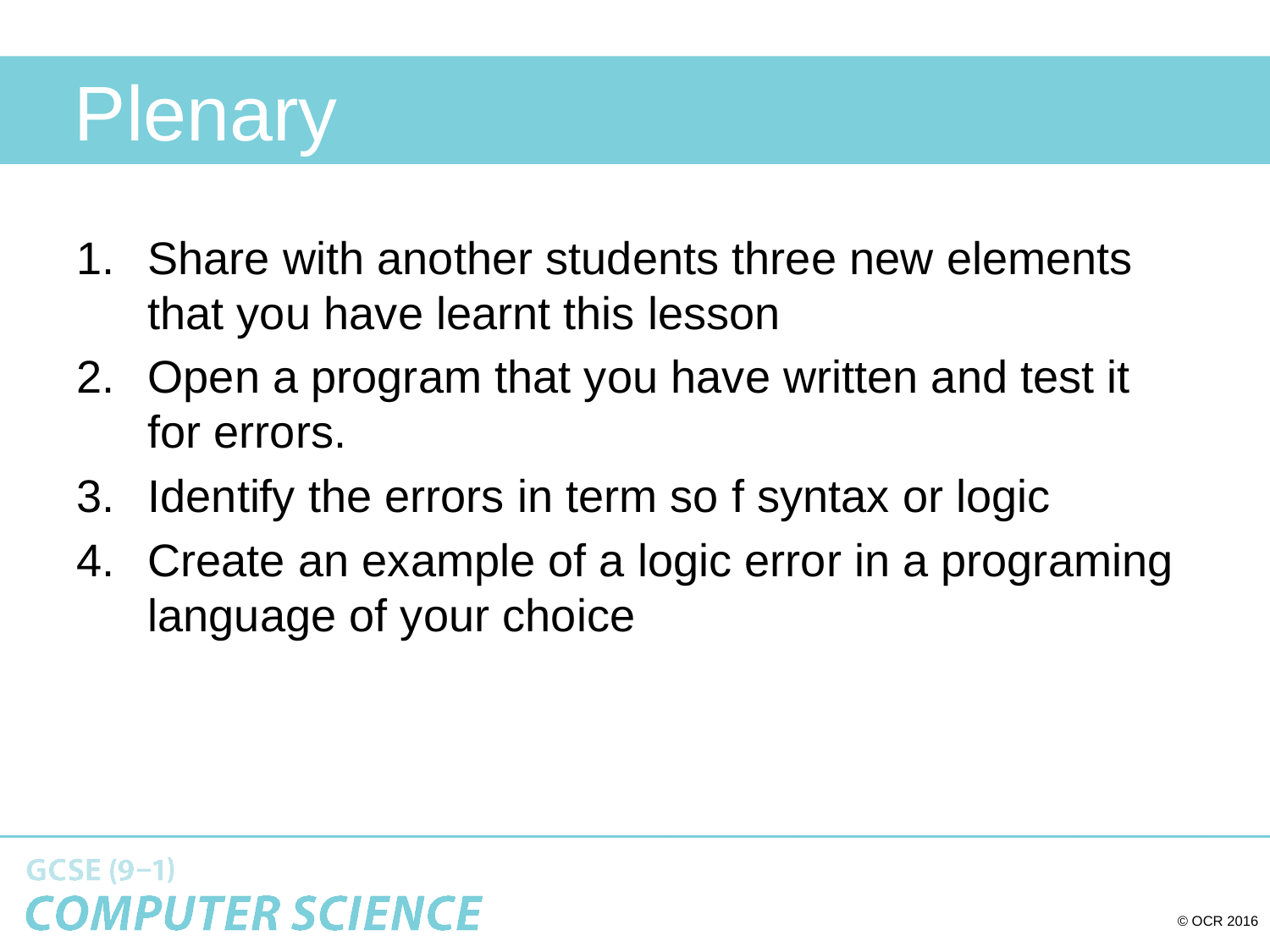

# Plenary
Share with another students three new elements that you have learnt this lesson
Open a program that you have written and test it for errors.
Identify the errors in term so f syntax or logic
Create an example of a logic error in a programing language of your choice